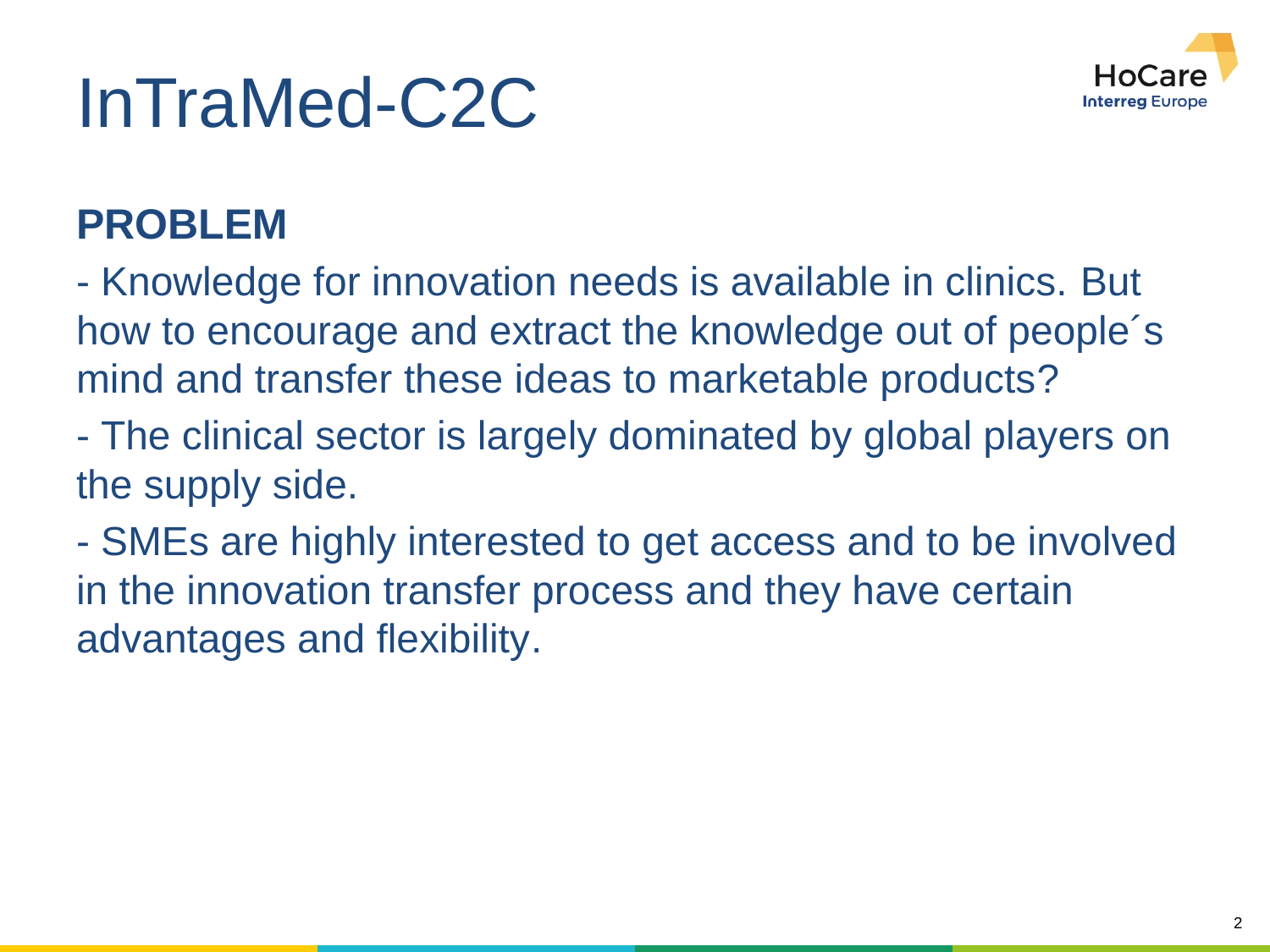

# InTraMed-C2C
PROBLEM
- Knowledge for innovation needs is available in clinics. But how to encourage and extract the knowledge out of people´s mind and transfer these ideas to marketable products?
- The clinical sector is largely dominated by global players on the supply side.
- SMEs are highly interested to get access and to be involved in the innovation transfer process and they have certain advantages and flexibility.